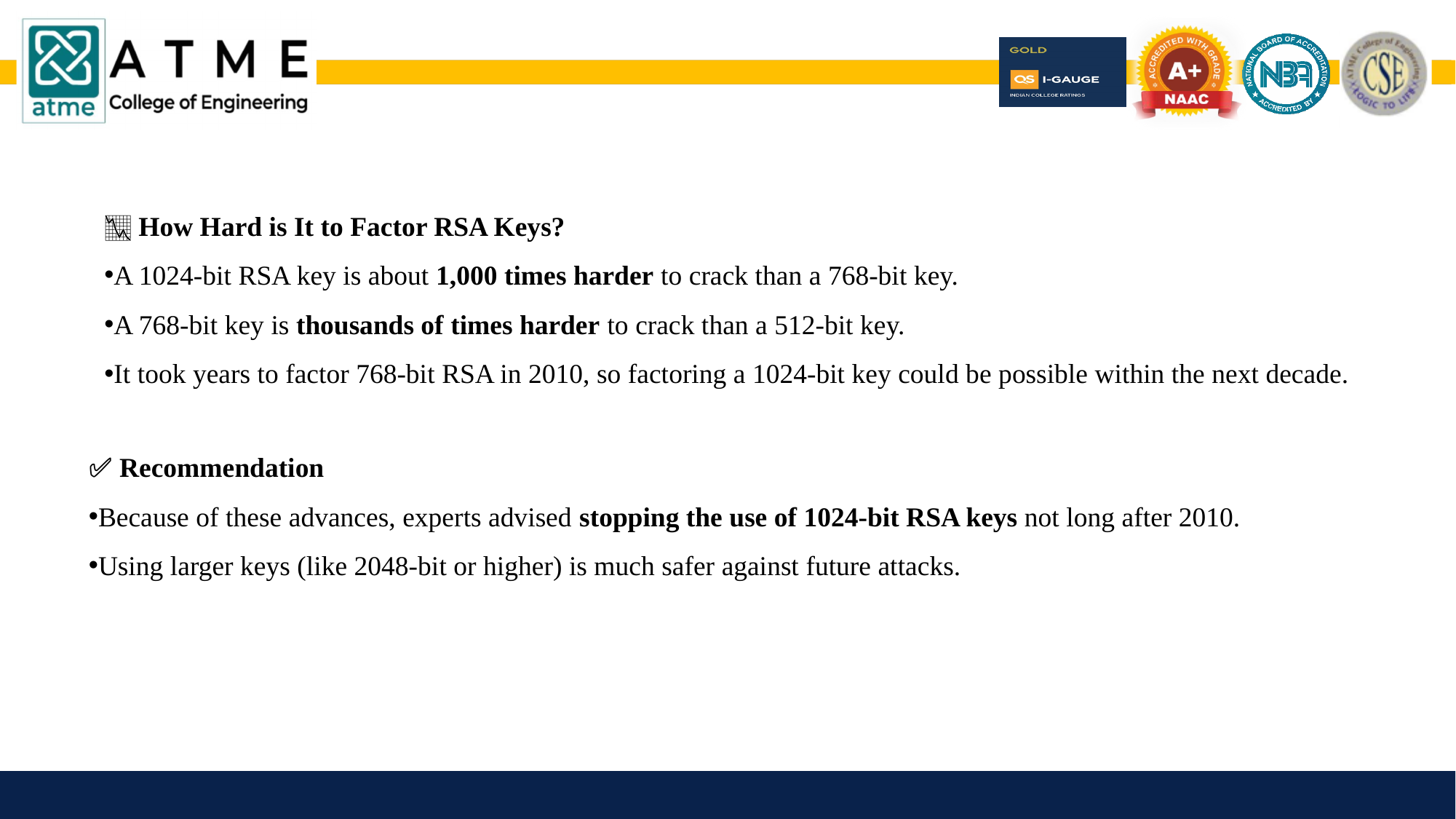

📉 How Hard is It to Factor RSA Keys?
A 1024-bit RSA key is about 1,000 times harder to crack than a 768-bit key.
A 768-bit key is thousands of times harder to crack than a 512-bit key.
It took years to factor 768-bit RSA in 2010, so factoring a 1024-bit key could be possible within the next decade.
✅ Recommendation
Because of these advances, experts advised stopping the use of 1024-bit RSA keys not long after 2010.
Using larger keys (like 2048-bit or higher) is much safer against future attacks.